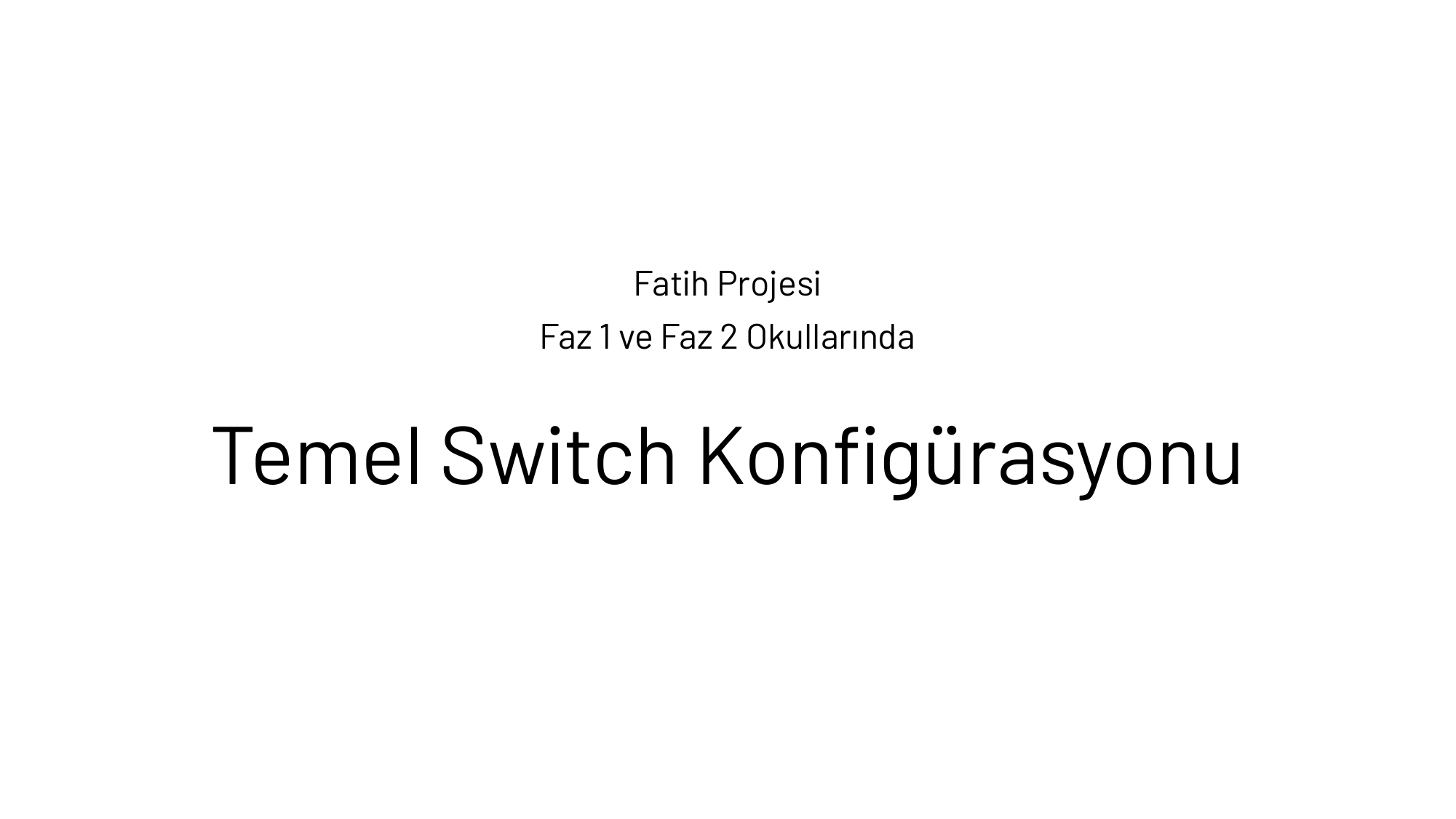

Fatih Projesi
Faz 1 ve Faz 2 Okullarında
# Temel Switch Konfigürasyonu